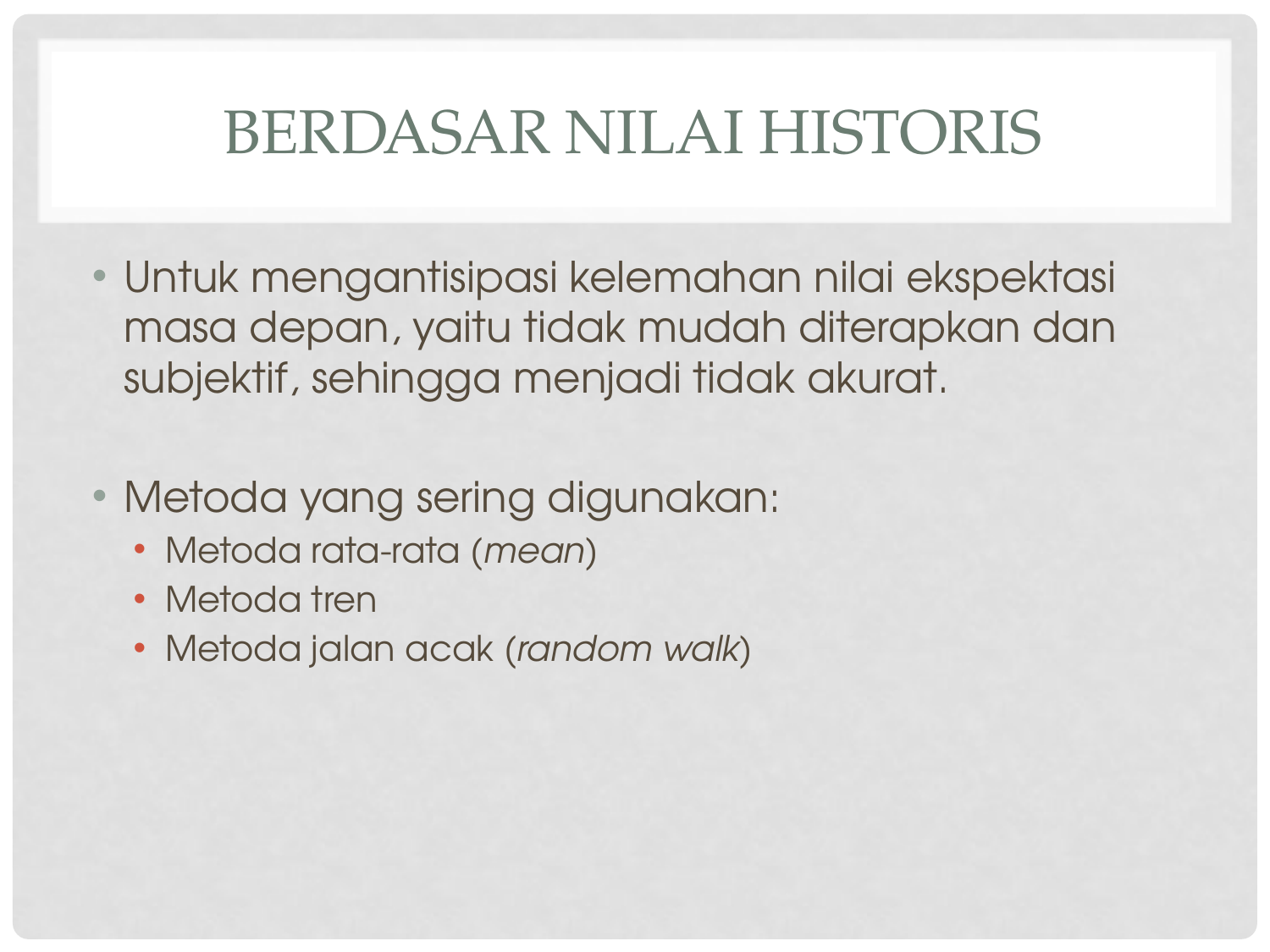

# Berdasar nilai historis
Untuk mengantisipasi kelemahan nilai ekspektasi masa depan, yaitu tidak mudah diterapkan dan subjektif, sehingga menjadi tidak akurat.

Metoda yang sering digunakan:
Metoda rata-rata (mean)
Metoda tren
Metoda jalan acak (random walk)